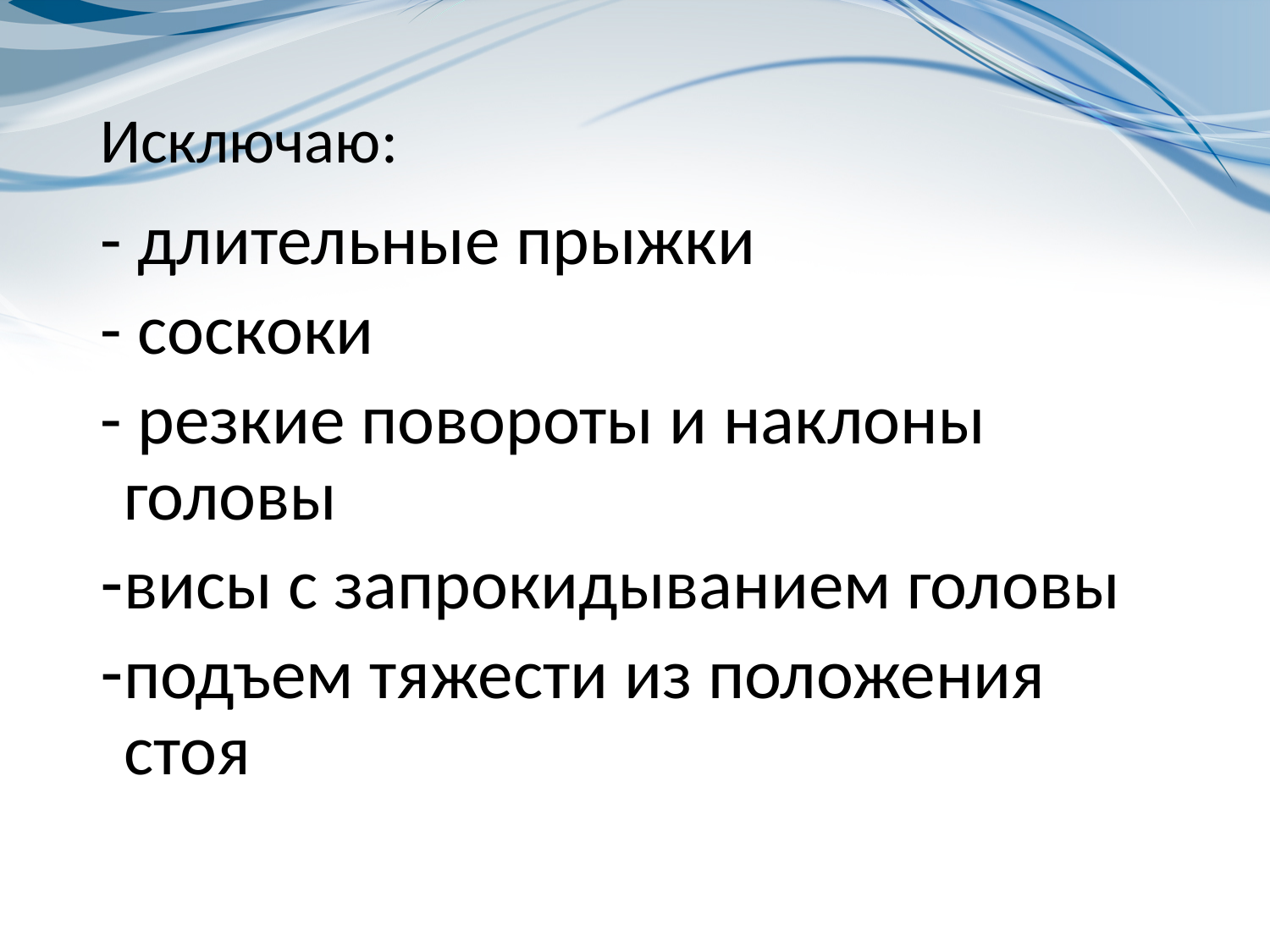

# Исключаю:
- длительные прыжки
- соскоки
- резкие повороты и наклоны головы
висы с запрокидыванием головы
подъем тяжести из положения стоя